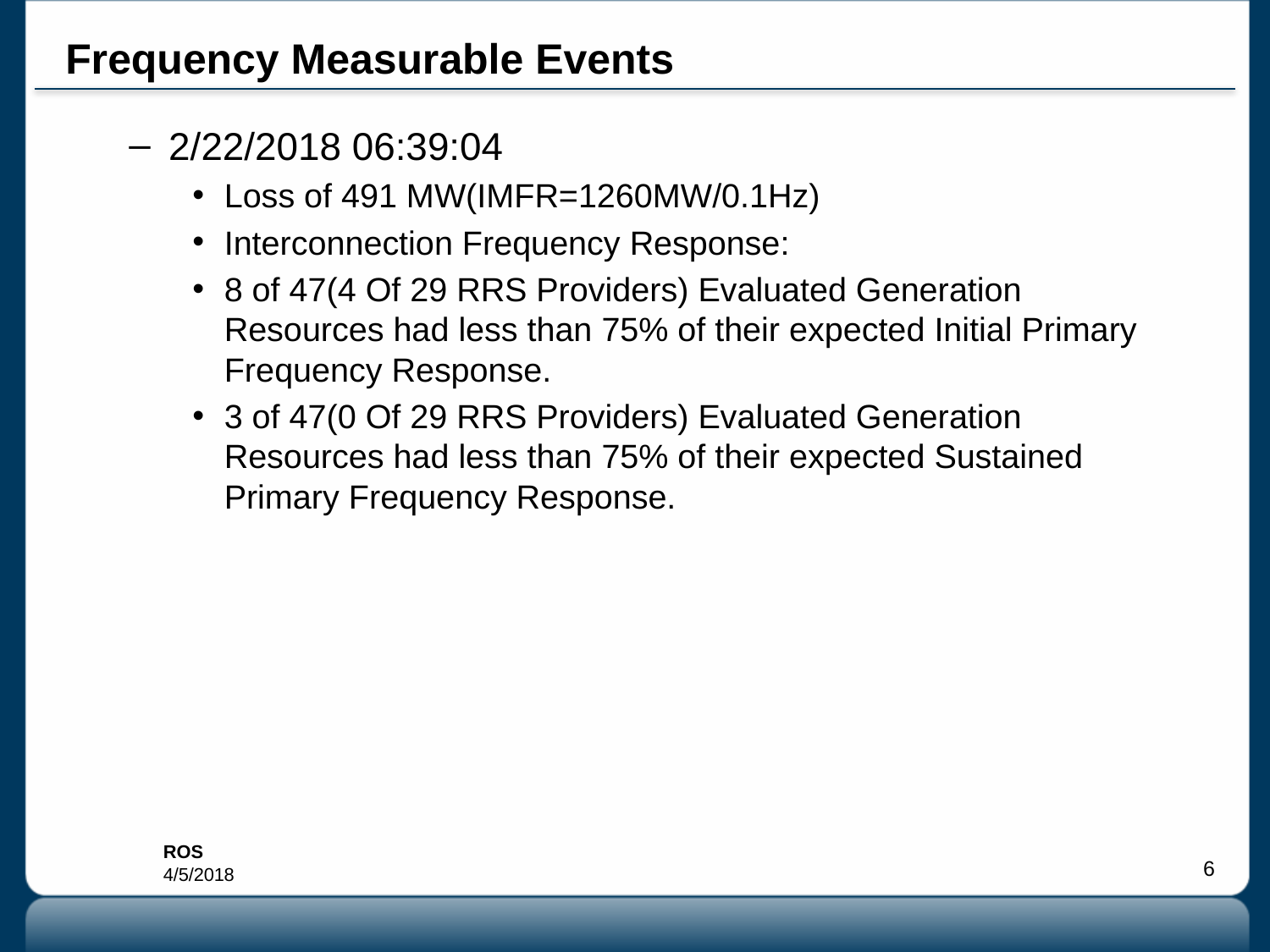

# Frequency Measurable Events
2/22/2018 06:39:04
Loss of 491 MW(IMFR=1260MW/0.1Hz)
Interconnection Frequency Response:
8 of 47(4 Of 29 RRS Providers) Evaluated Generation Resources had less than 75% of their expected Initial Primary Frequency Response.
3 of 47(0 Of 29 RRS Providers) Evaluated Generation Resources had less than 75% of their expected Sustained Primary Frequency Response.